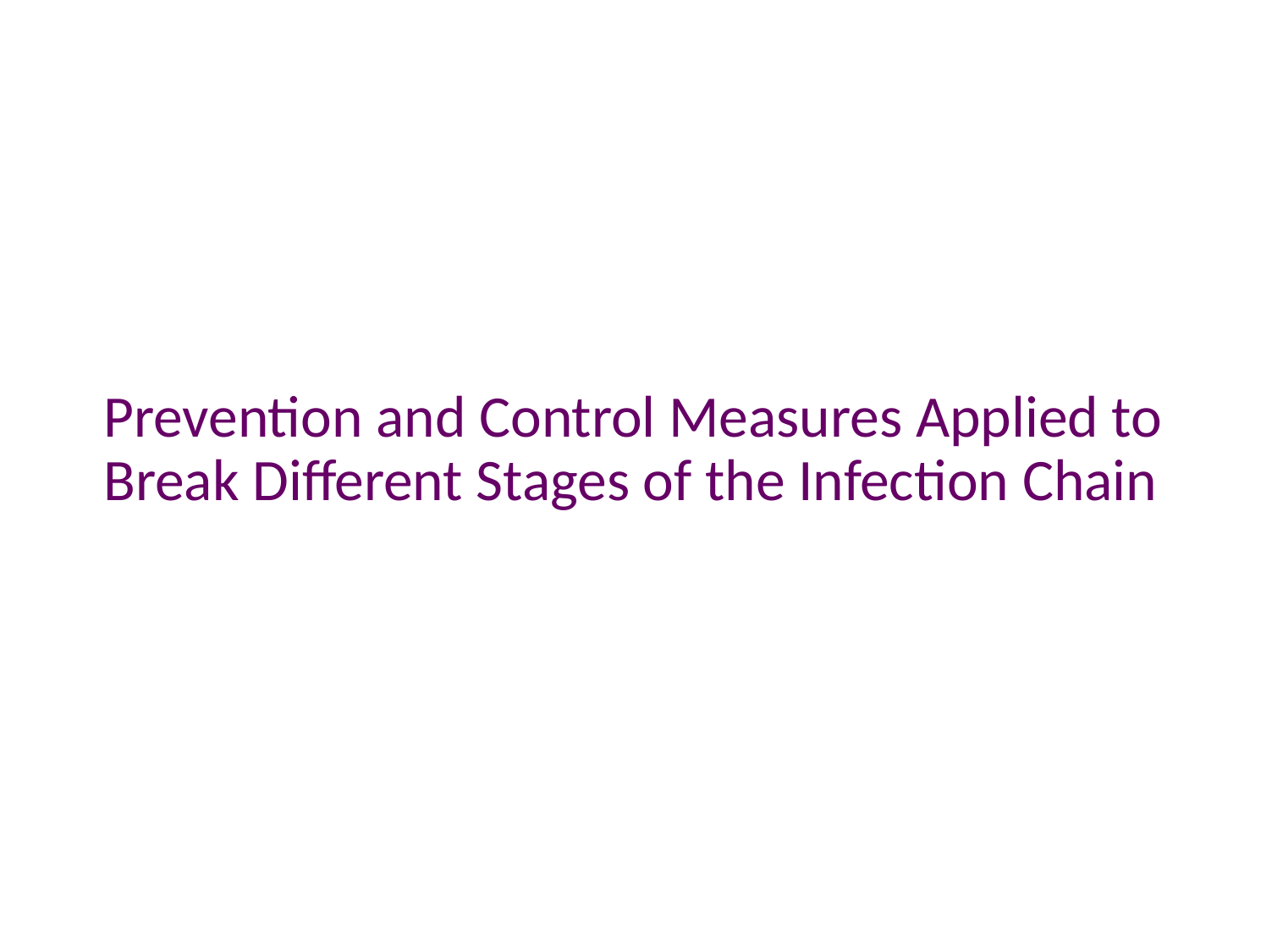

# Prevention and Control Measures Applied to Break Different Stages of the Infection Chain